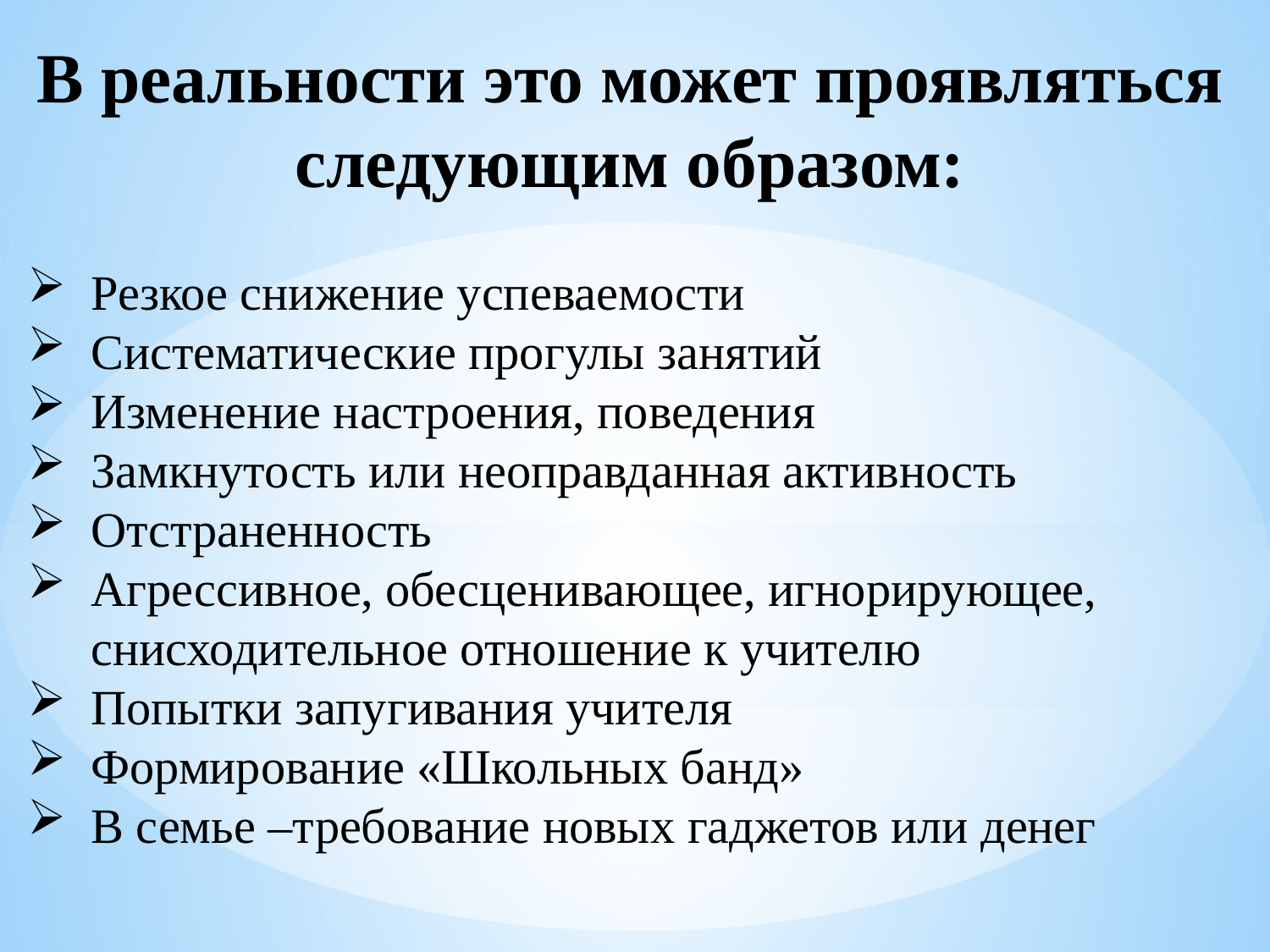

В реальности это может проявляться следующим образом:

Резкое снижение успеваемости
Систематические прогулы занятий
Изменение настроения, поведения
Замкнутость или неоправданная активность
Отстраненность
Агрессивное, обесценивающее, игнорирующее, снисходительное отношение к учителю
Попытки запугивания учителя
Формирование «Школьных банд»
В семье –требование новых гаджетов или денег